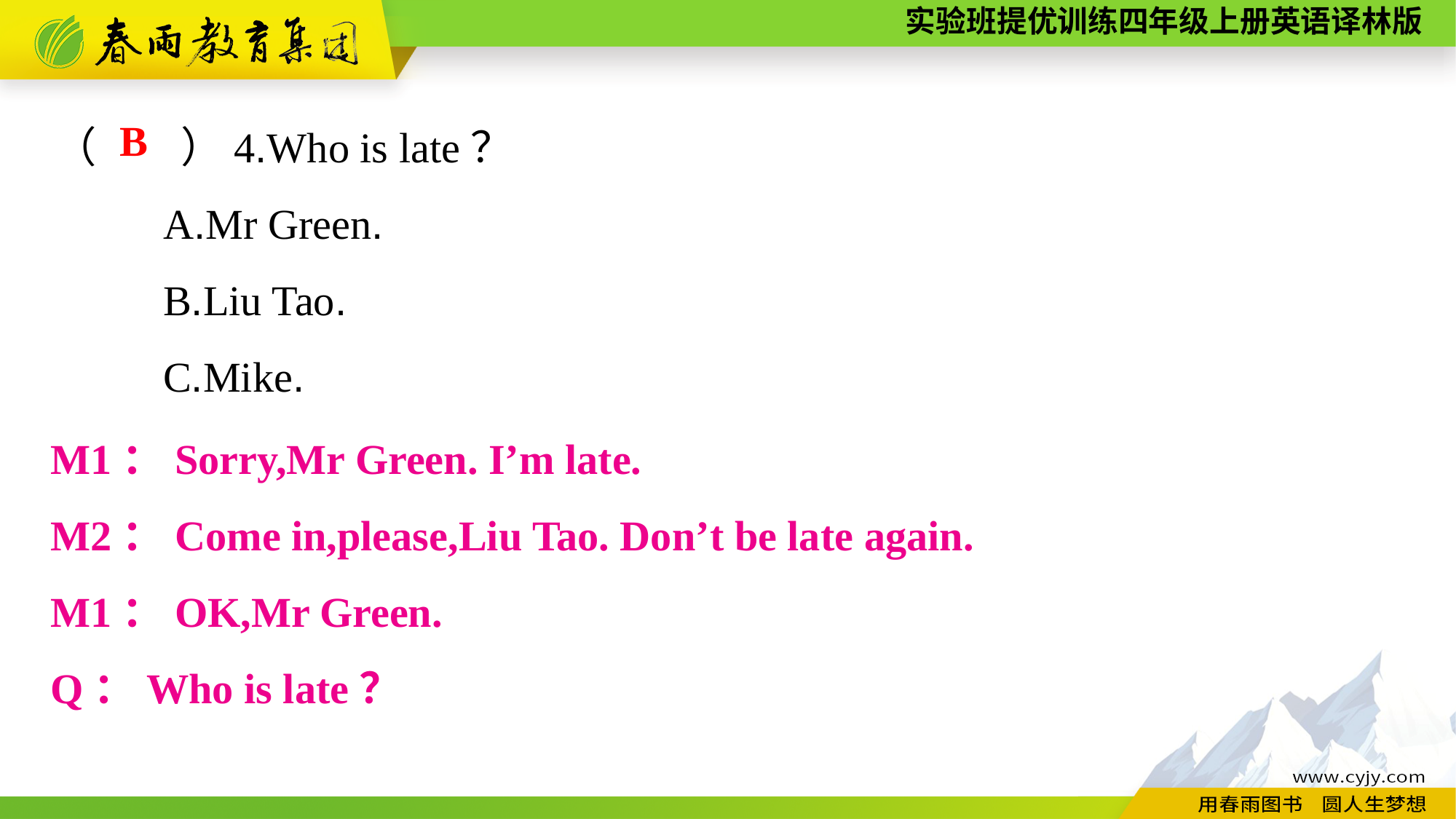

（　　）4.Who is late？
	A.Mr Green.
	B.Liu Tao.
	C.Mike.
B
M1：Sorry,Mr Green. I’m late.
M2：Come in,please,Liu Tao. Don’t be late again.
M1：OK,Mr Green.
Q：Who is late？